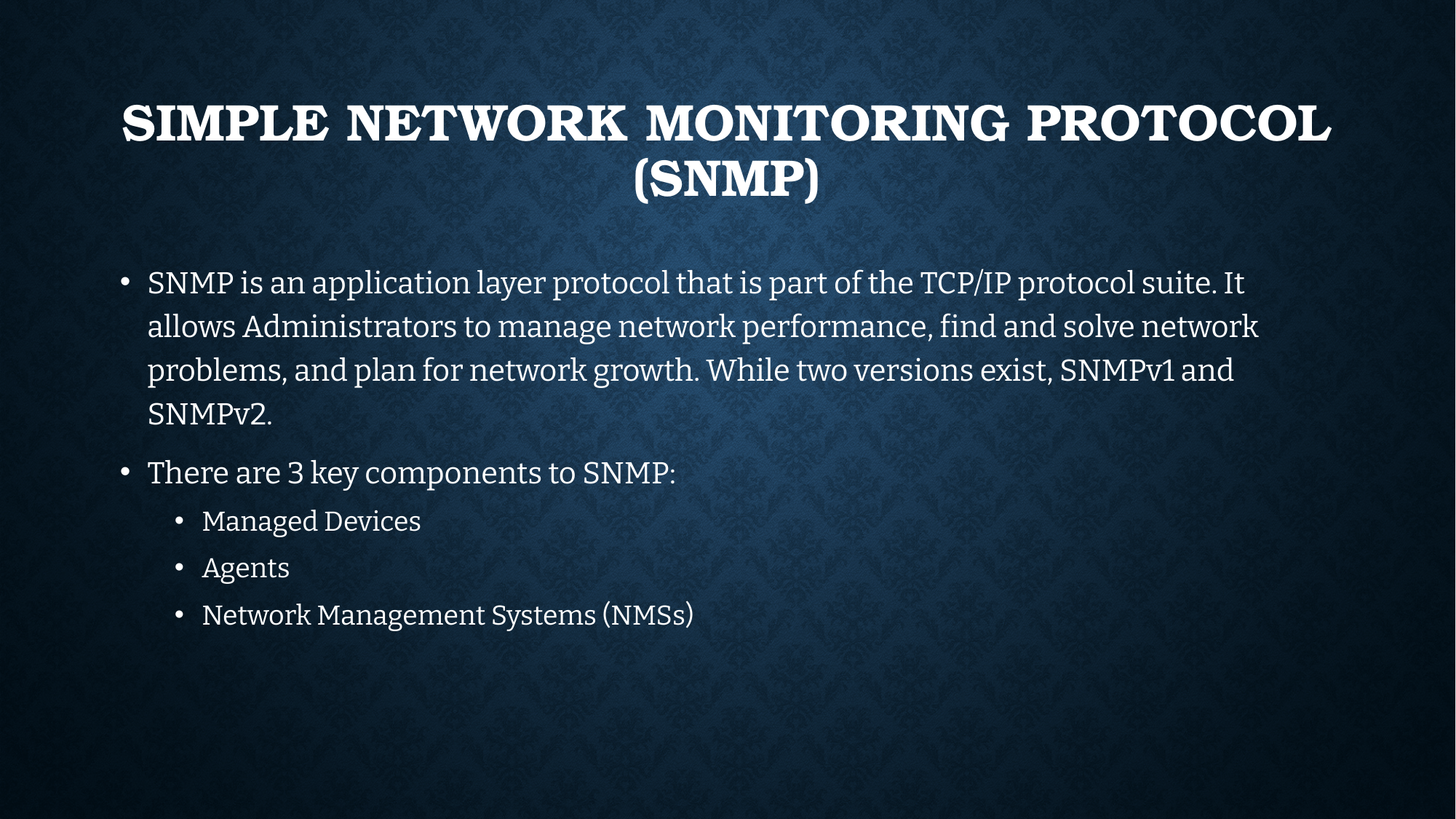

# Simple Network Monitoring Protocol (SNMP)
SNMP is an application layer protocol that is part of the TCP/IP protocol suite. It allows Administrators to manage network performance, find and solve network problems, and plan for network growth. While two versions exist, SNMPv1 and SNMPv2.
There are 3 key components to SNMP:
Managed Devices
Agents
Network Management Systems (NMSs)